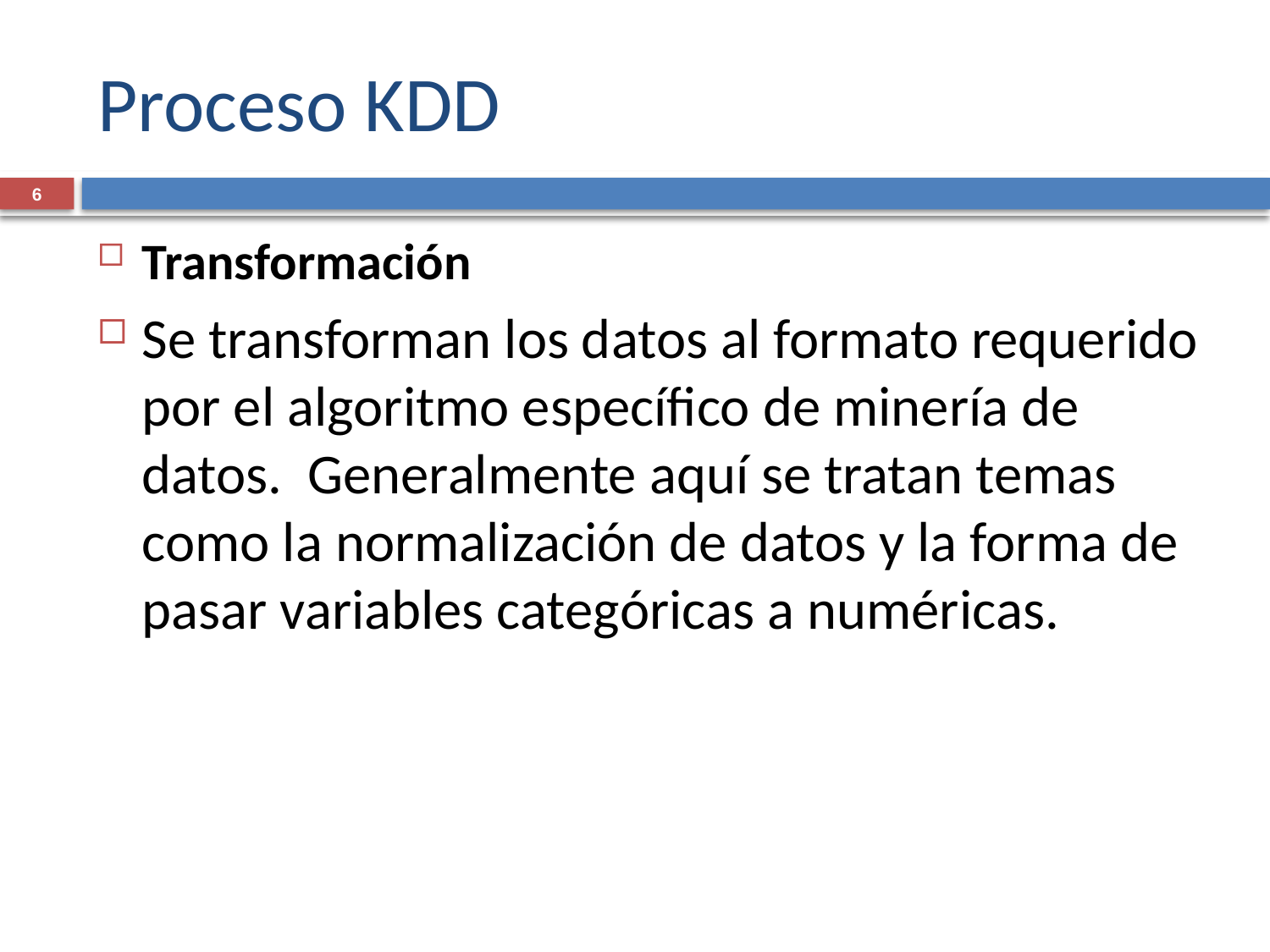

# Proceso KDD
6
Transformación
Se transforman los datos al formato requerido por el algoritmo específico de minería de datos.  Generalmente aquí se tratan temas como la normalización de datos y la forma de pasar variables categóricas a numéricas.